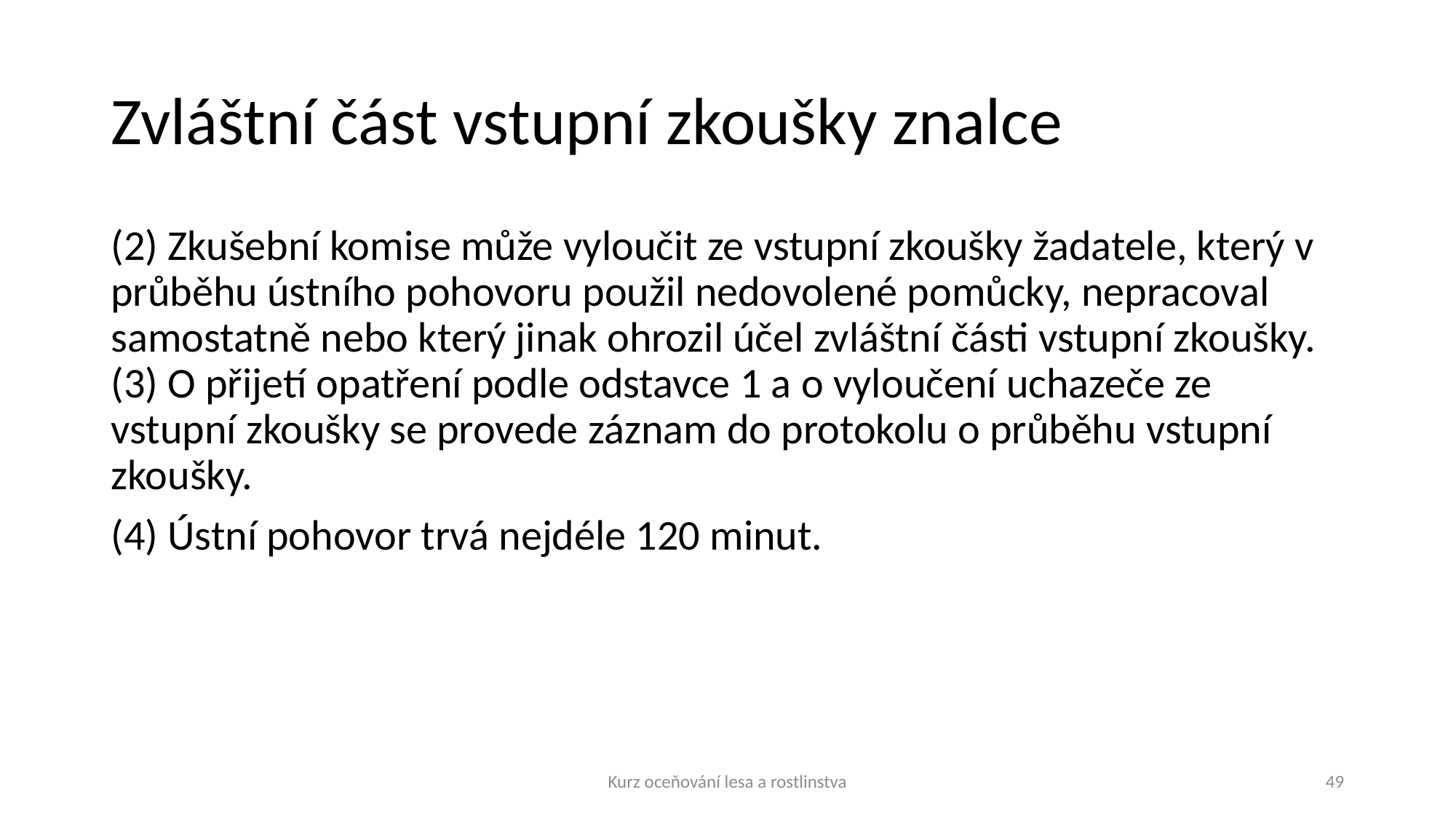

# Zvláštní část vstupní zkoušky znalce
(2) Zkušební komise může vyloučit ze vstupní zkoušky žadatele, který v průběhu ústního pohovoru použil nedovolené pomůcky, nepracoval samostatně nebo který jinak ohrozil účel zvláštní části vstupní zkoušky. (3) O přijetí opatření podle odstavce 1 a o vyloučení uchazeče ze vstupní zkoušky se provede záznam do protokolu o průběhu vstupní zkoušky.
(4) Ústní pohovor trvá nejdéle 120 minut.
Kurz oceňování lesa a rostlinstva
49